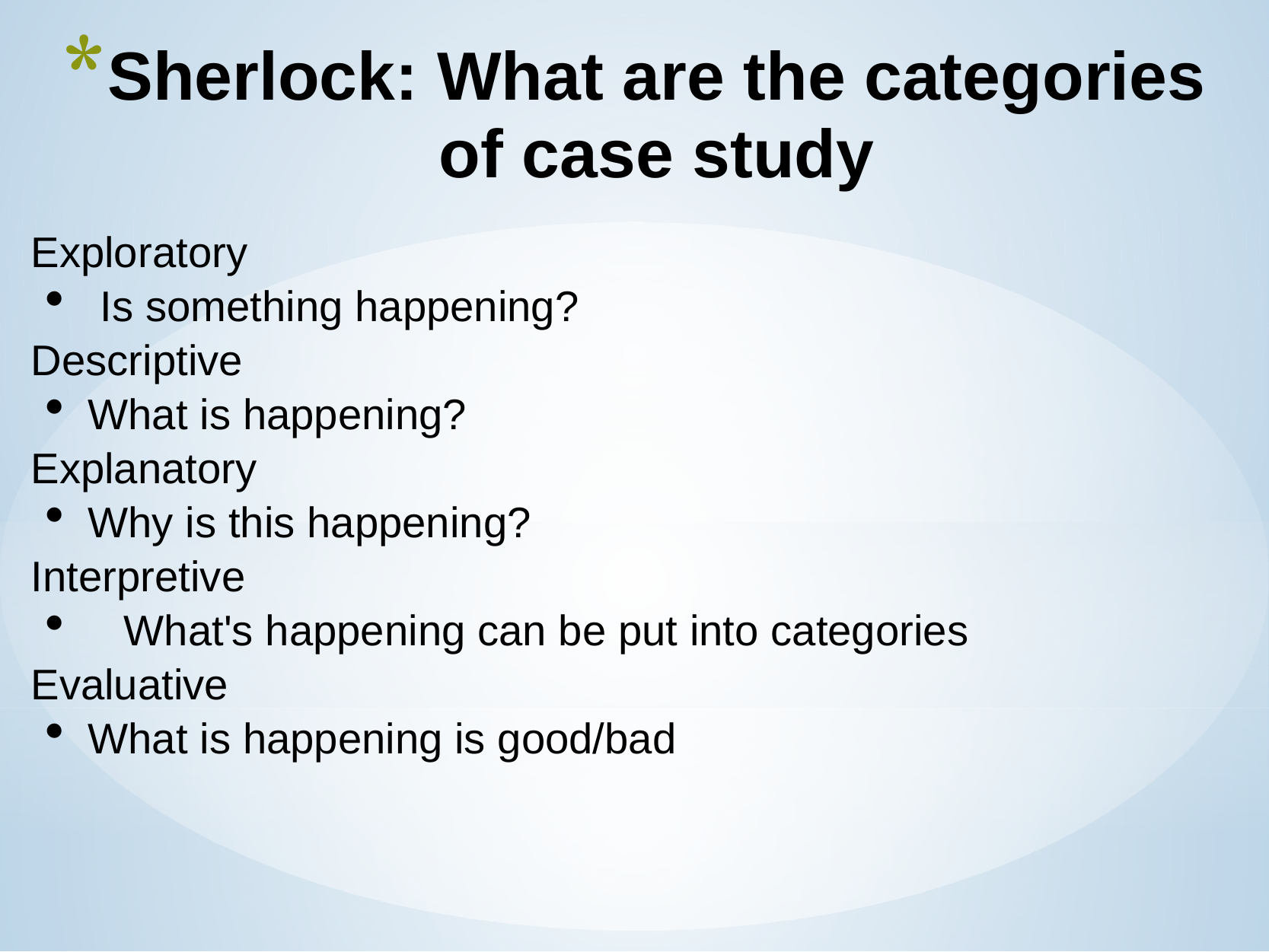

# Sherlock: What are the categories of case study
Exploratory
 Is something happening?
Descriptive
What is happening?
Explanatory
Why is this happening?
Interpretive
   What's happening can be put into categories
Evaluative
What is happening is good/bad